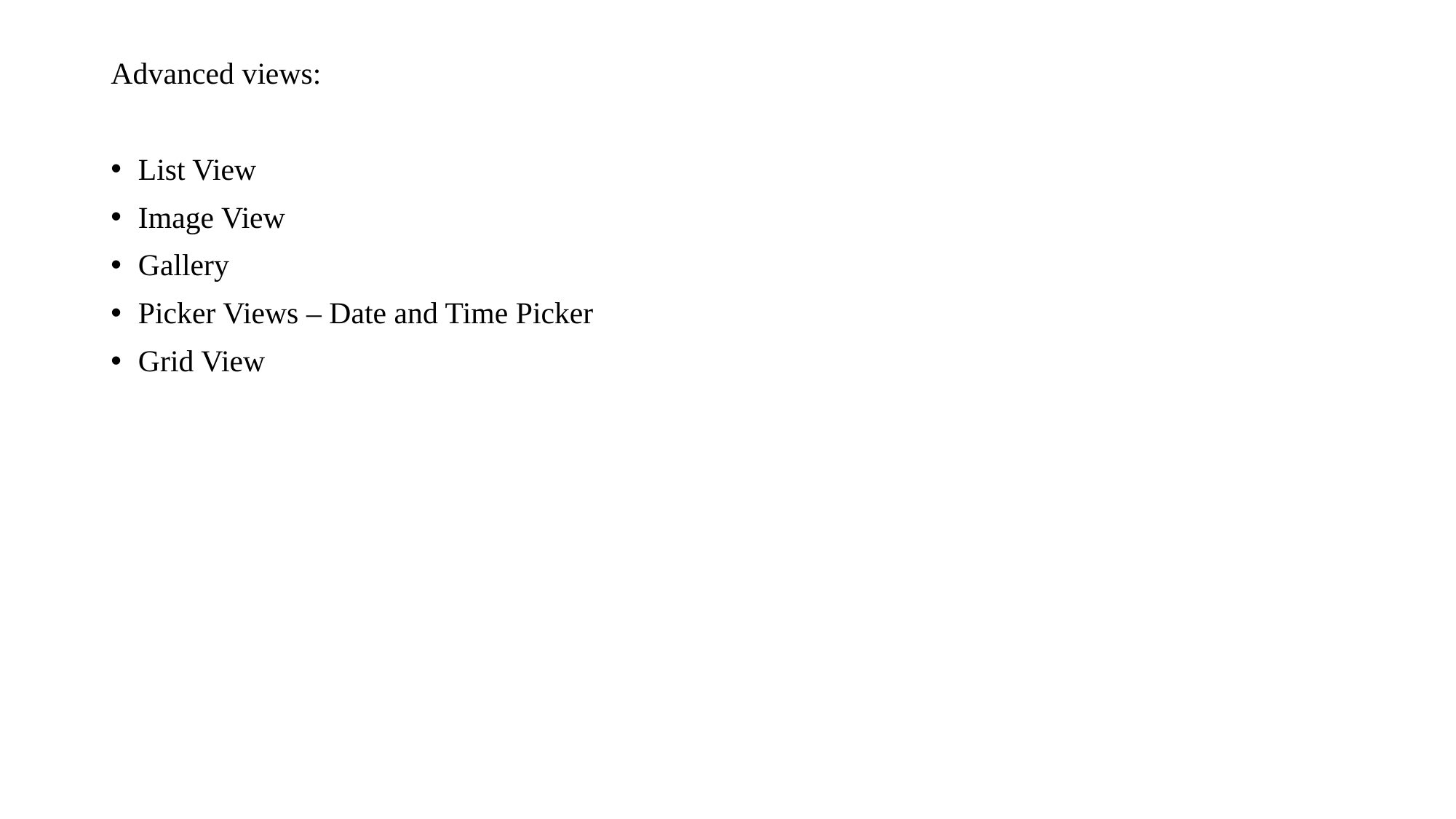

Advanced views:

List View
Image View
Gallery
Picker Views – Date and Time Picker
Grid View